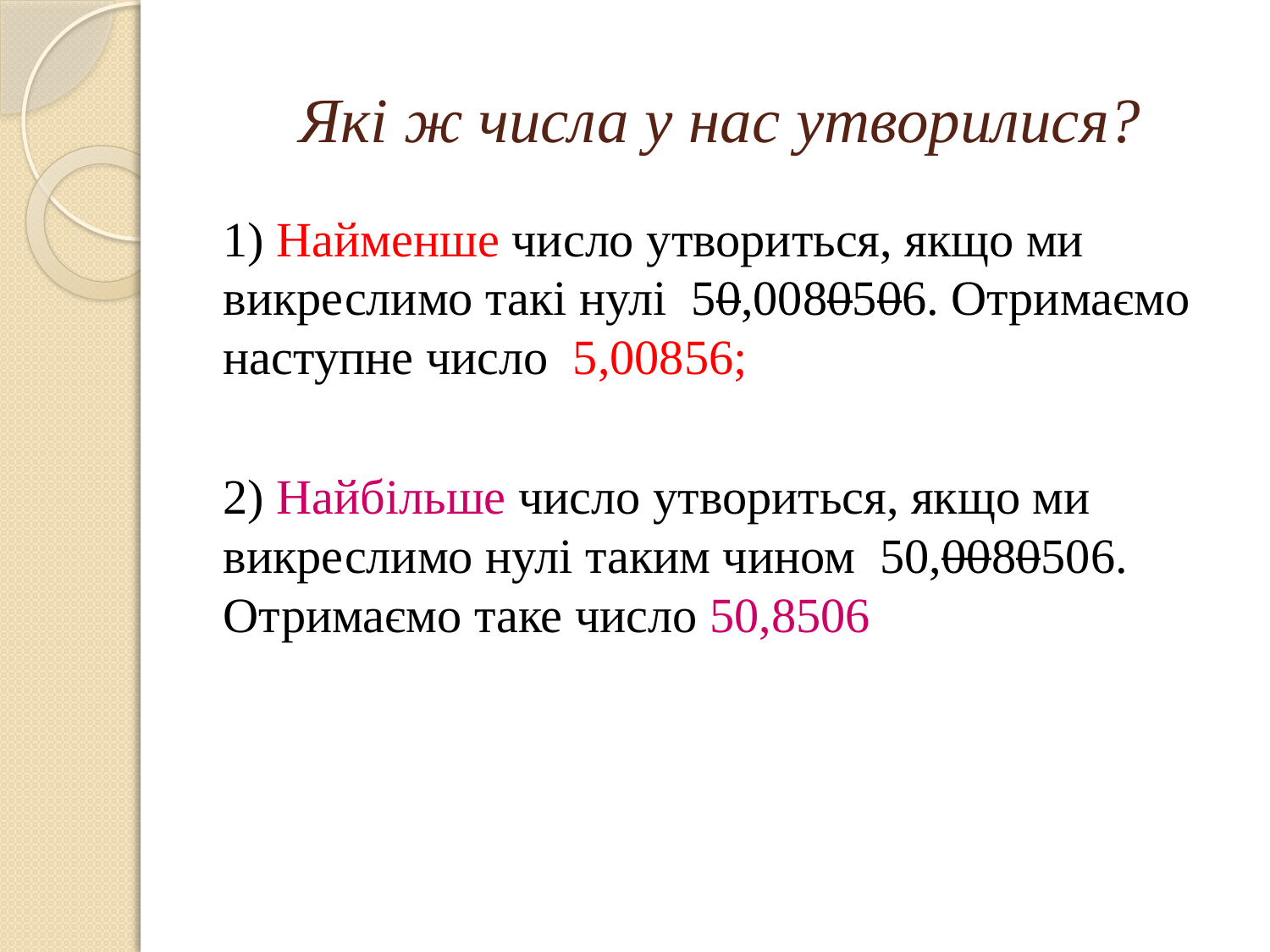

# Які ж числа у нас утворилися?
1) Найменше число утвориться, якщо ми викреслимо такі нулі  50,0080506. Отримаємо наступне число  5,00856;

2) Найбільше число утвориться, якщо ми викреслимо нулі таким чином  50,0080506. Отримаємо таке число 50,8506